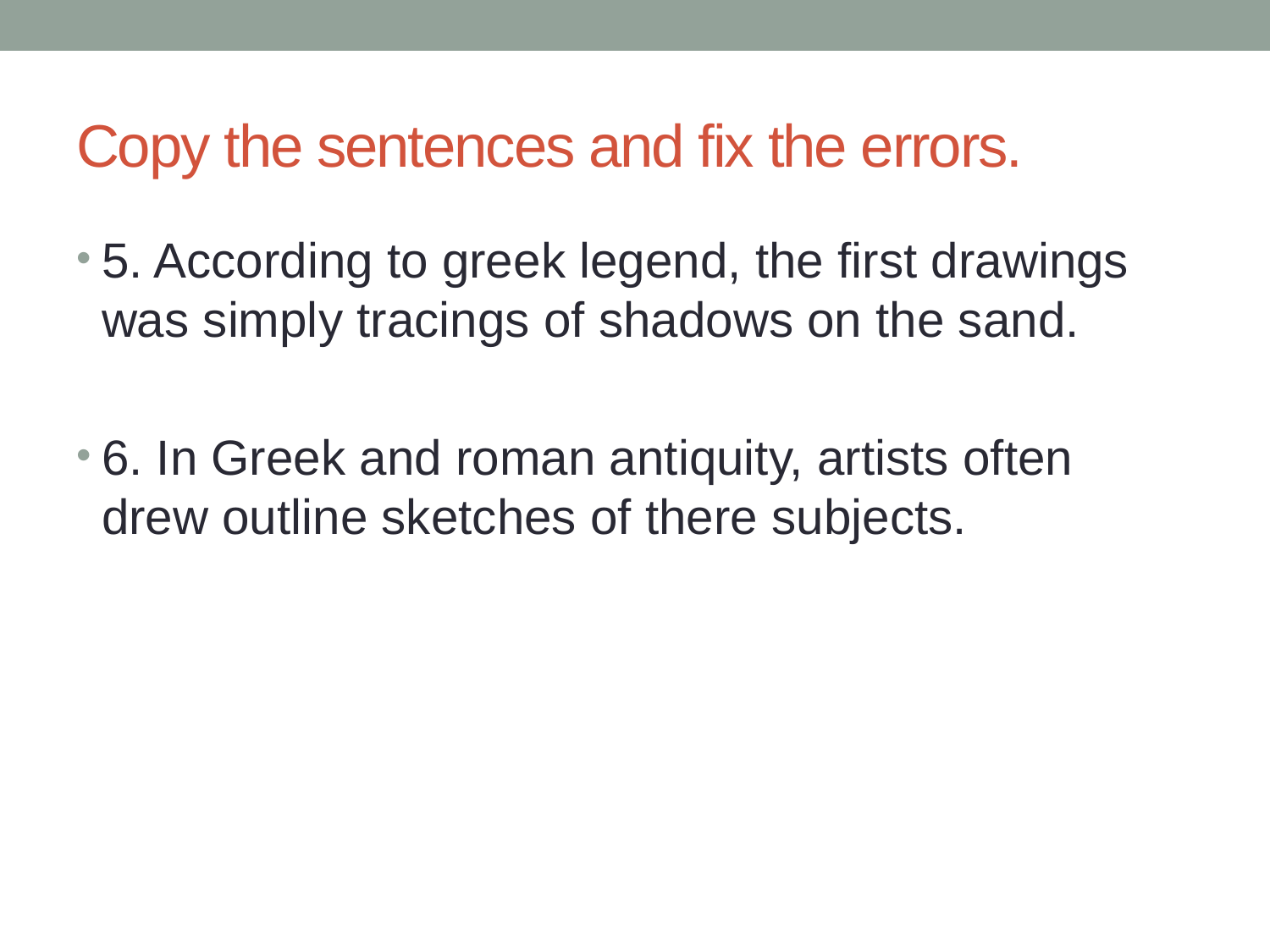

# Copy the sentences and fix the errors.
5. According to greek legend, the first drawings was simply tracings of shadows on the sand.

6. In Greek and roman antiquity, artists often drew outline sketches of there subjects.